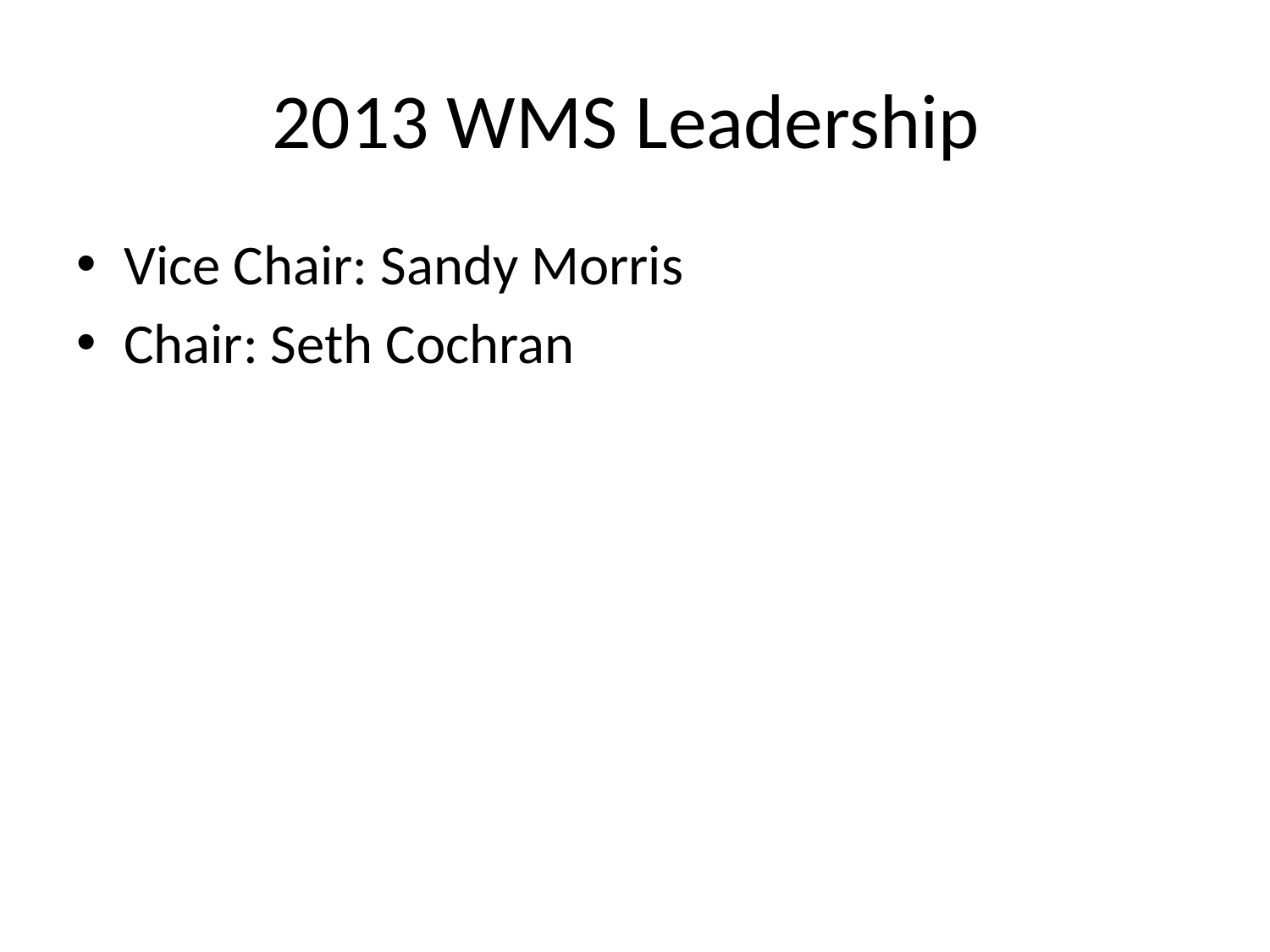

# 2013 WMS Leadership
Vice Chair: Sandy Morris
Chair: Seth Cochran